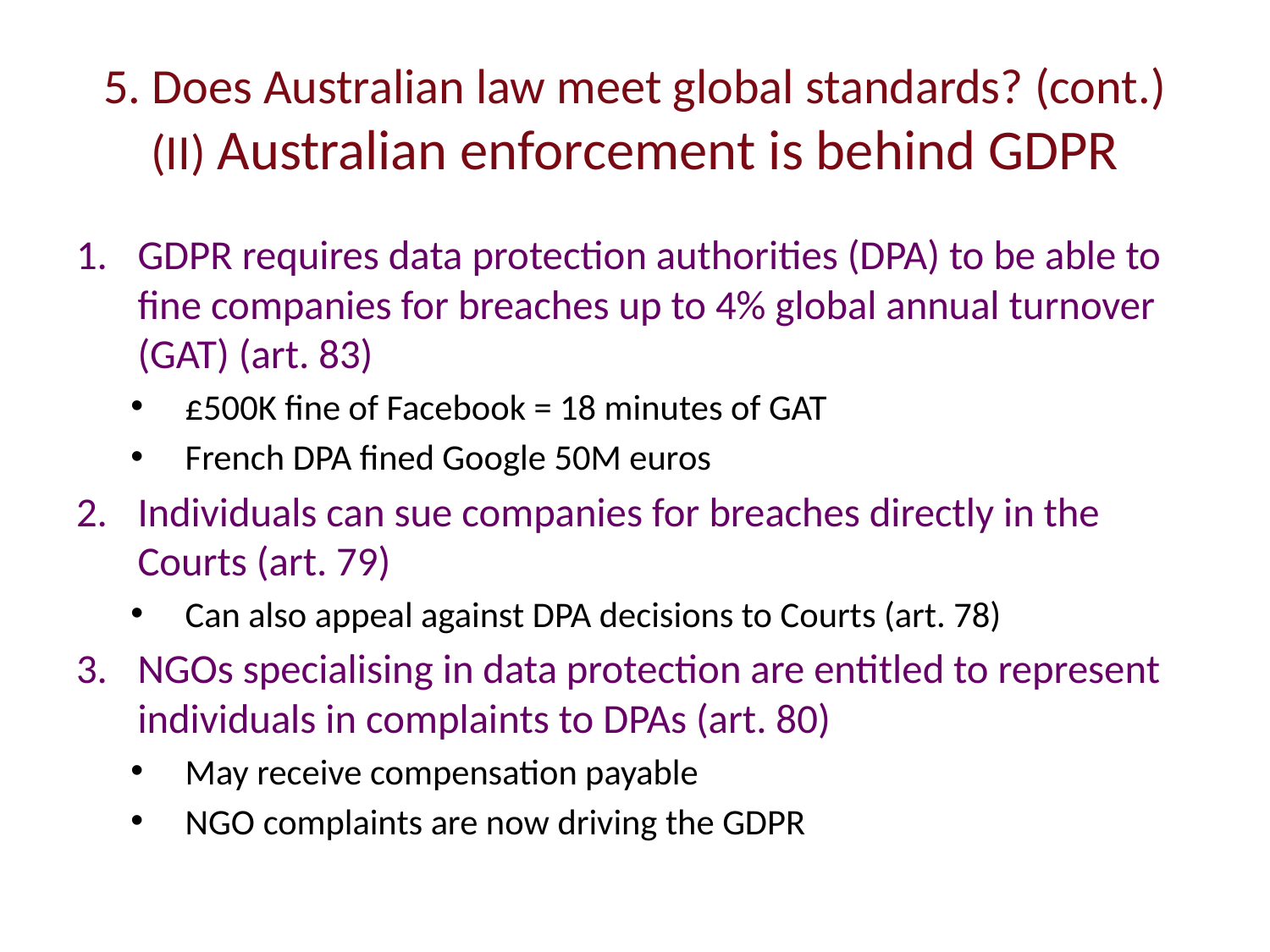

# 5. Does Australian law meet global standards? (cont.) (II) Australian enforcement is behind GDPR
GDPR requires data protection authorities (DPA) to be able to fine companies for breaches up to 4% global annual turnover (GAT) (art. 83)
£500K fine of Facebook = 18 minutes of GAT
French DPA fined Google 50M euros
Individuals can sue companies for breaches directly in the Courts (art. 79)
Can also appeal against DPA decisions to Courts (art. 78)
NGOs specialising in data protection are entitled to represent individuals in complaints to DPAs (art. 80)
May receive compensation payable
NGO complaints are now driving the GDPR